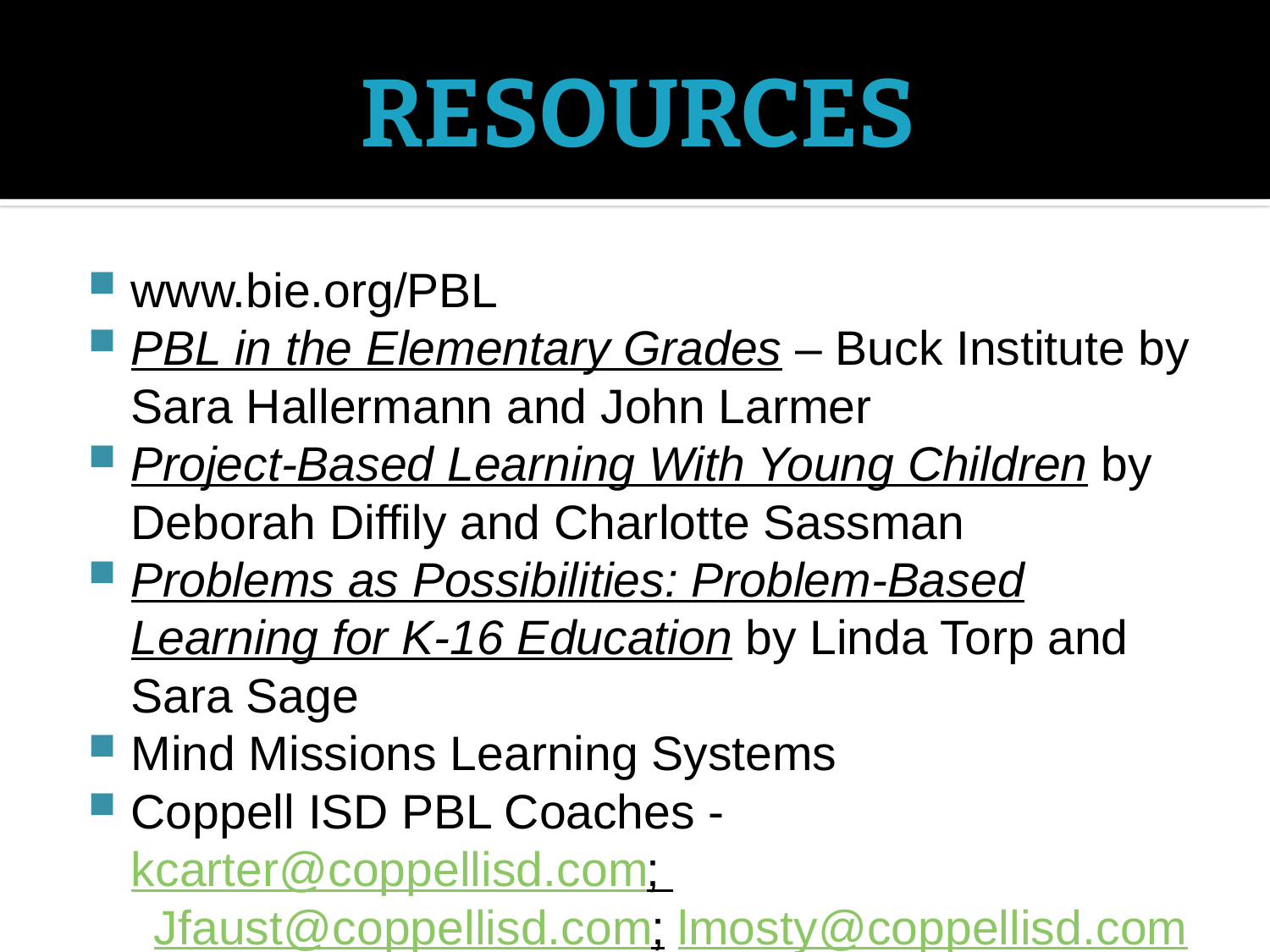

# RESOURCES
www.bie.org/PBL
PBL in the Elementary Grades – Buck Institute by Sara Hallermann and John Larmer
Project-Based Learning With Young Children by Deborah Diffily and Charlotte Sassman
Problems as Possibilities: Problem-Based Learning for K-16 Education by Linda Torp and Sara Sage
Mind Missions Learning Systems
Coppell ISD PBL Coaches - kcarter@coppellisd.com;
     Jfaust@coppellisd.com; lmosty@coppellisd.com